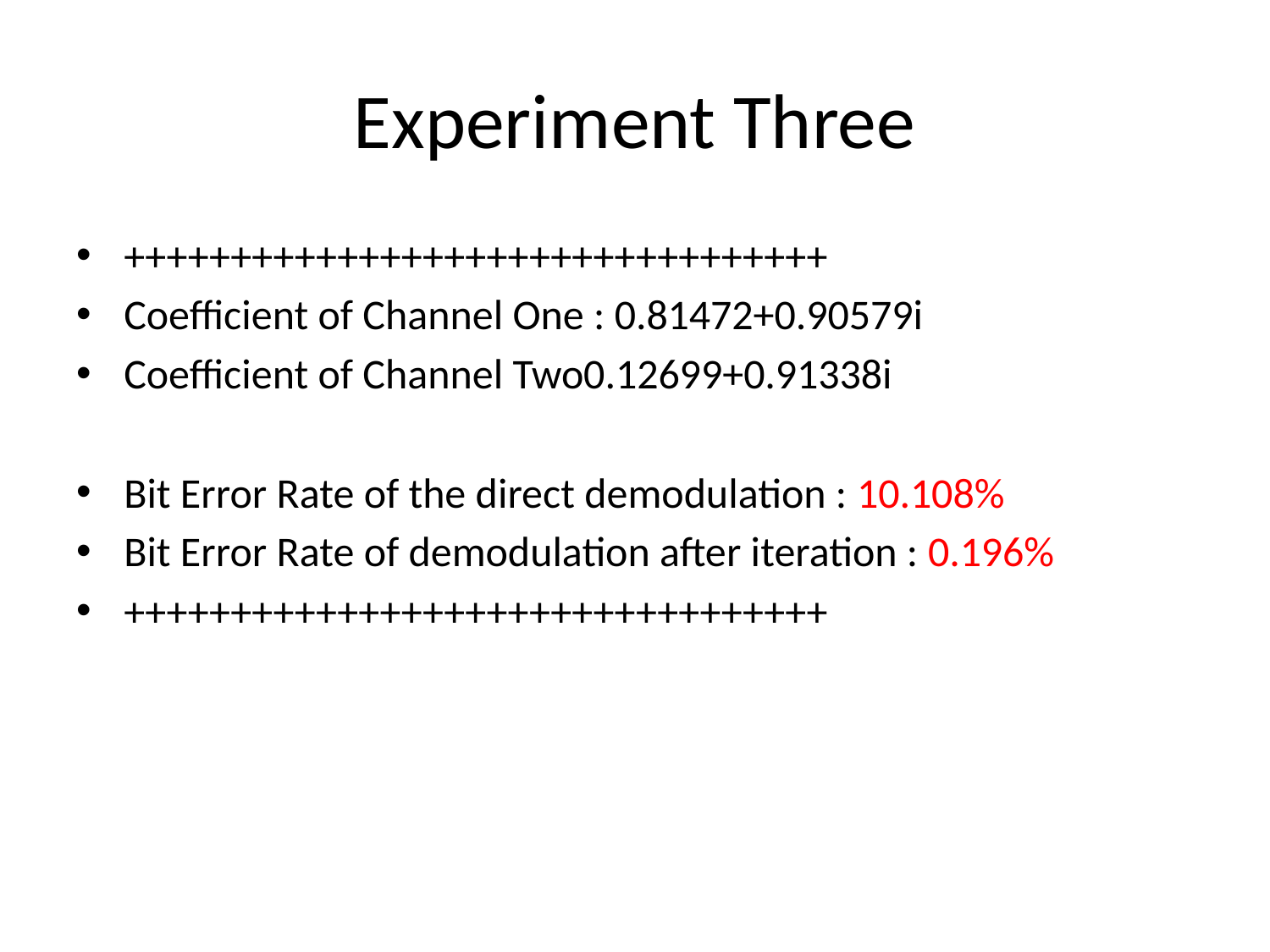

# Experiment Three
+++++++++++++++++++++++++++++++++
Coefficient of Channel One : 0.81472+0.90579i
Coefficient of Channel Two0.12699+0.91338i

Bit Error Rate of the direct demodulation : 10.108%
Bit Error Rate of demodulation after iteration : 0.196%
+++++++++++++++++++++++++++++++++